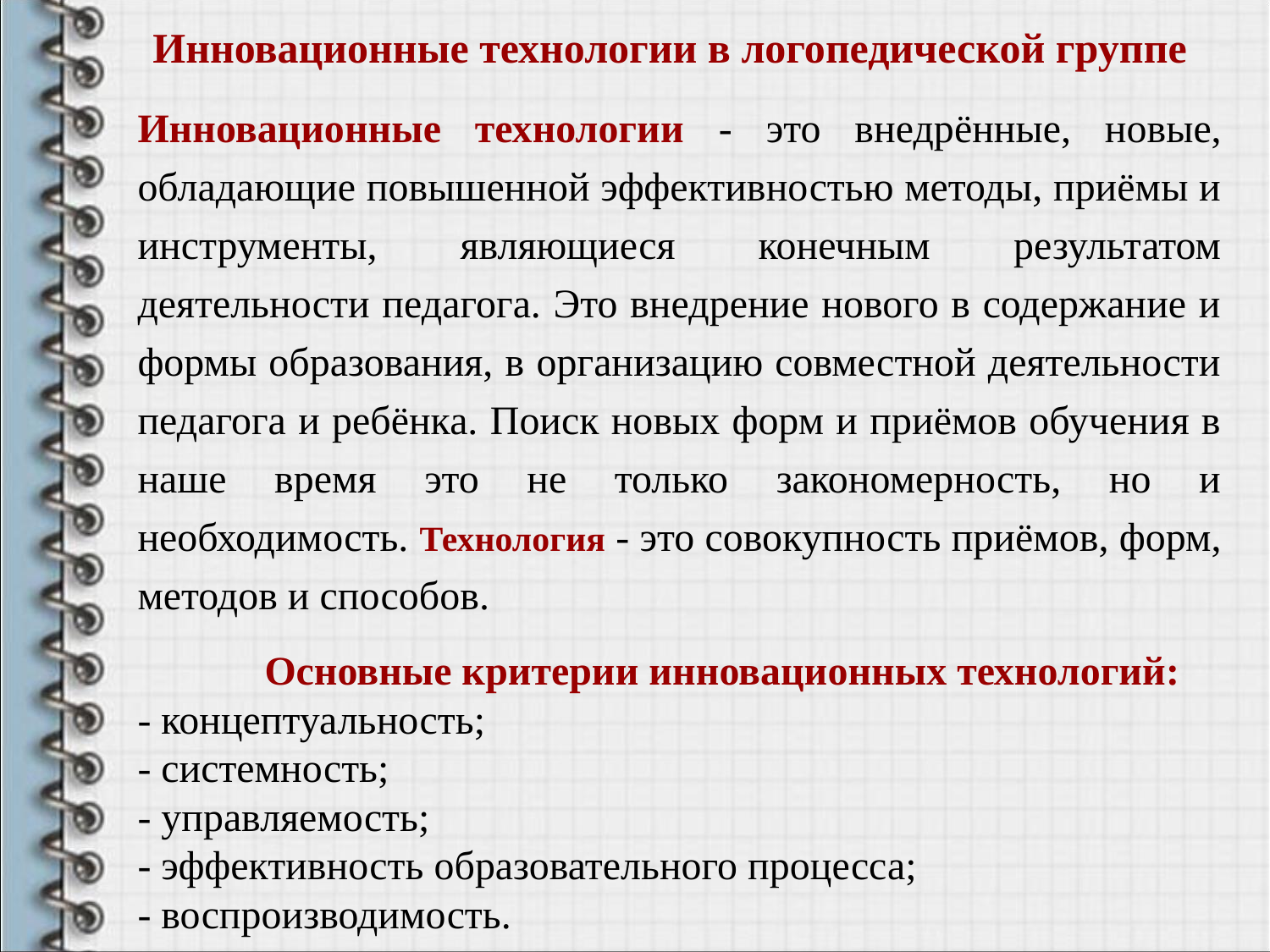

# Инновационные технологии в логопедической группе
Инновационные технологии - это внедрённые, новые, обладающие повышенной эффективностью методы, приёмы и инструменты, являющиеся конечным результатом деятельности педагога. Это внедрение нового в содержание и формы образования, в организацию совместной деятельности педагога и ребёнка. Поиск новых форм и приёмов обучения в наше время это не только закономерность, но и необходимость. Технология - это совокупность приёмов, форм, методов и способов.
	Основные критерии инновационных технологий:
- концептуальность;
- системность;
- управляемость;
- эффективность образовательного процесса;
- воспроизводимость.